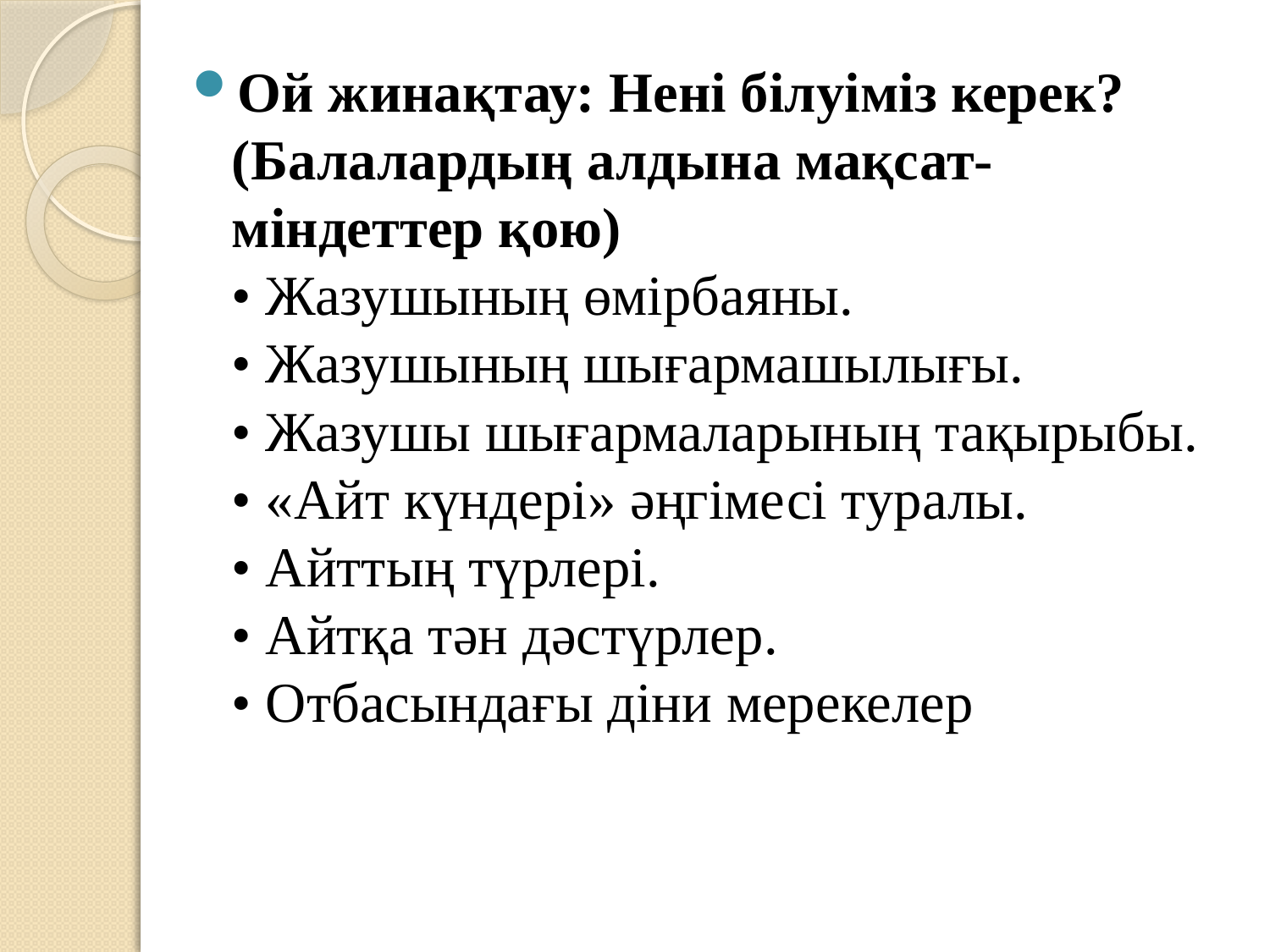

Ой жинақтау: Нені білуіміз керек? (Балалардың алдына мақсат-міндеттер қою)
• Жазушының өмірбаяны.
• Жазушының шығармашылығы.
• Жазушы шығармаларының тақырыбы.
• «Айт күндері» әңгімесі туралы.
• Айттың түрлері.
• Айтқа тән дәстүрлер.
• Отбасындағы діни мерекелер